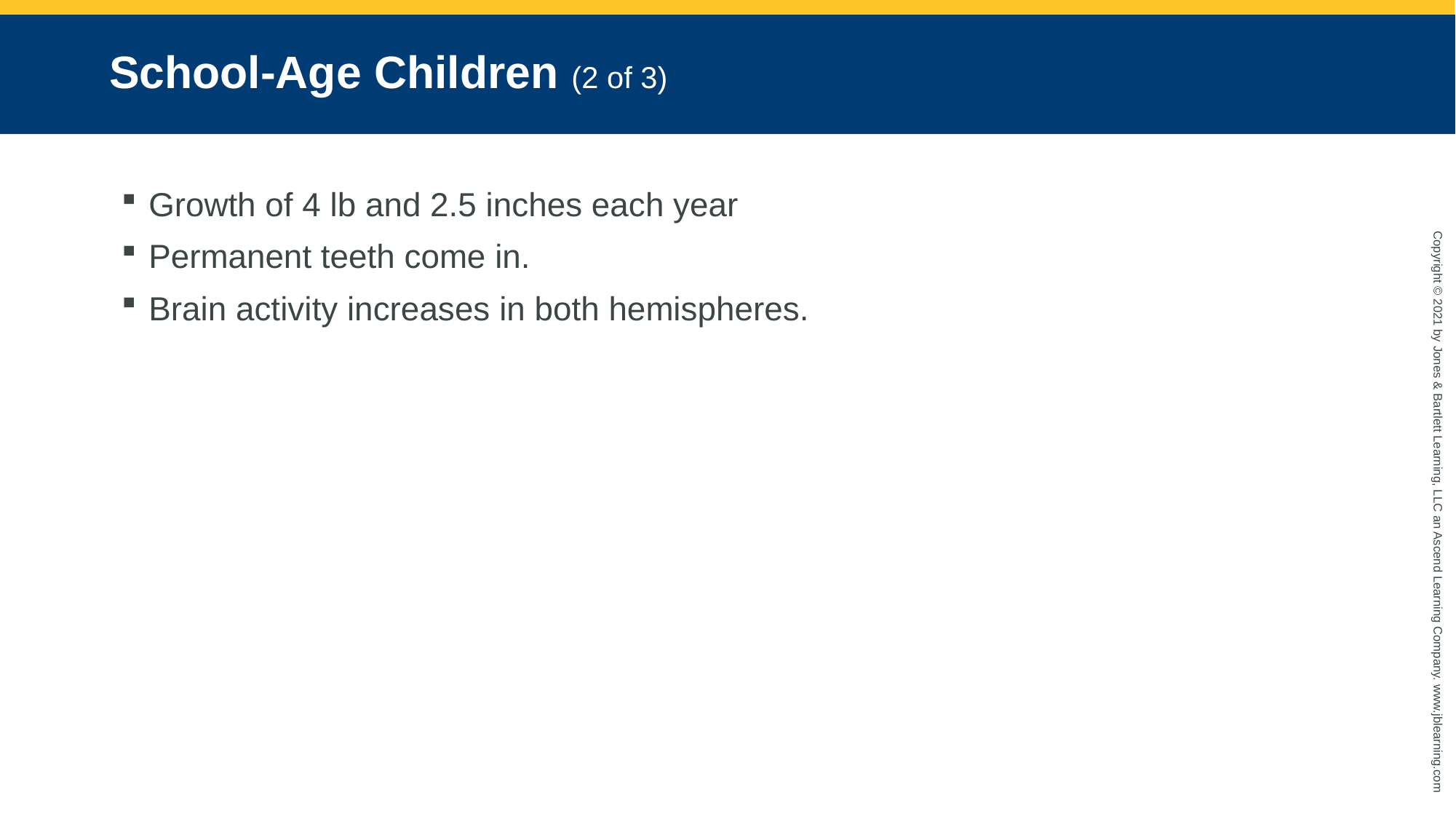

# School-Age Children (2 of 3)
Growth of 4 lb and 2.5 inches each year
Permanent teeth come in.
Brain activity increases in both hemispheres.